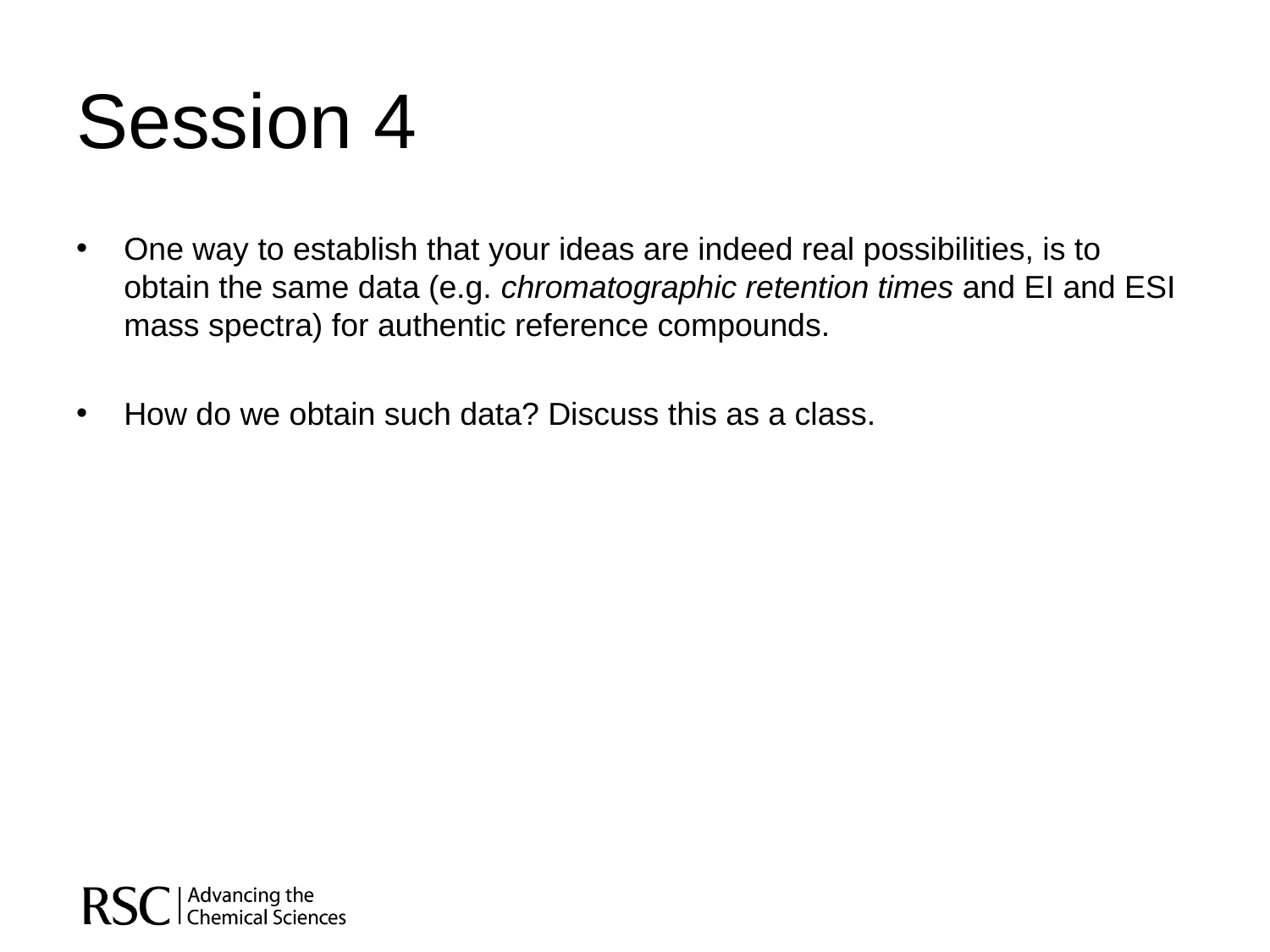

# Session 4
One way to establish that your ideas are indeed real possibilities, is to obtain the same data (e.g. chromatographic retention times and EI and ESI mass spectra) for authentic reference compounds.

How do we obtain such data? Discuss this as a class.